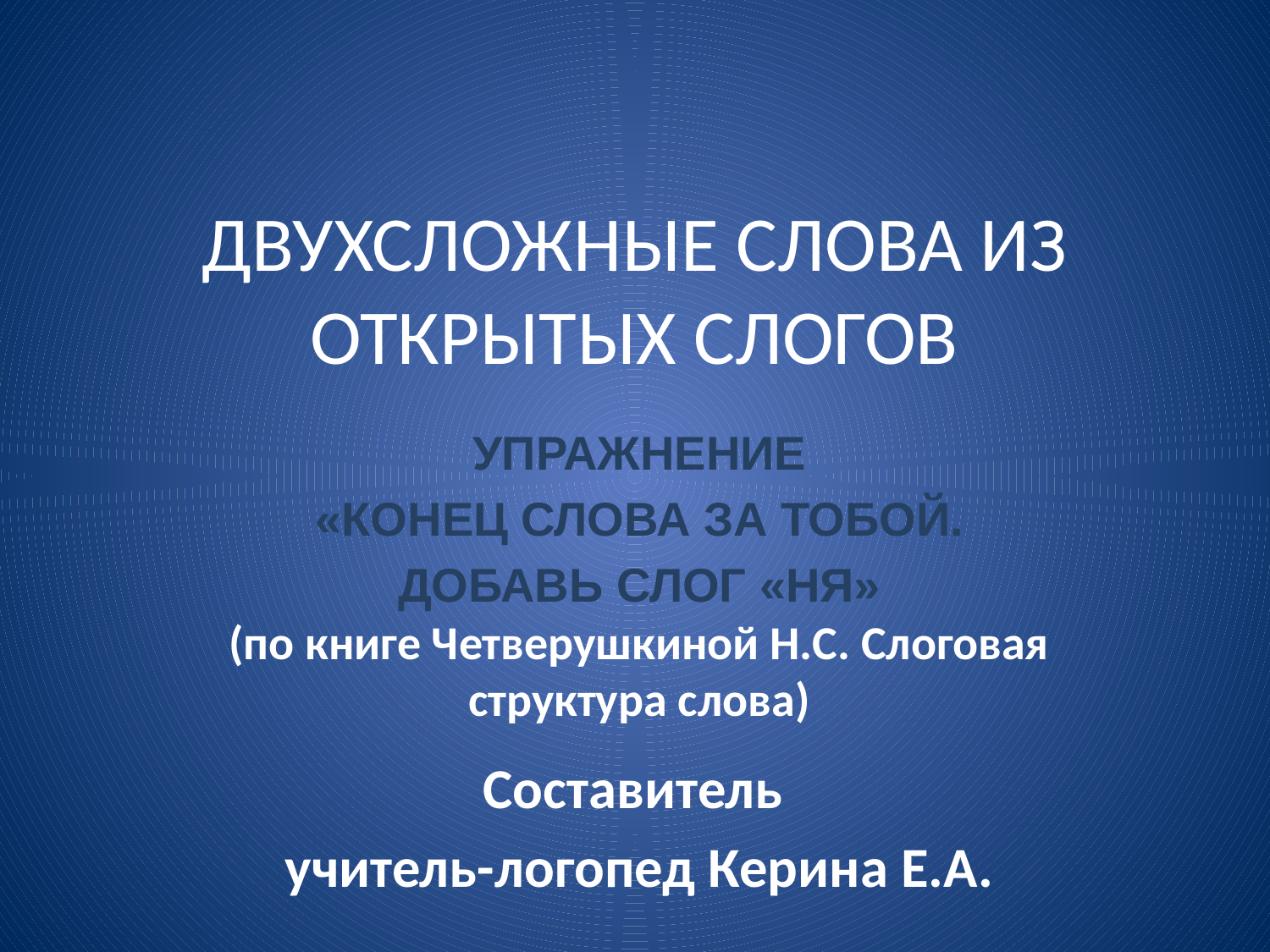

# ДВУХСЛОЖНЫЕ СЛОВА ИЗ ОТКРЫТЫХ СЛОГОВ
УПРАЖНЕНИЕ
«КОНЕЦ СЛОВА ЗА ТОБОЙ.
ДОБАВЬ СЛОГ «НЯ»
(по книге Четверушкиной Н.С. Слоговая структура слова)

Составитель
учитель-логопед Керина Е.А.